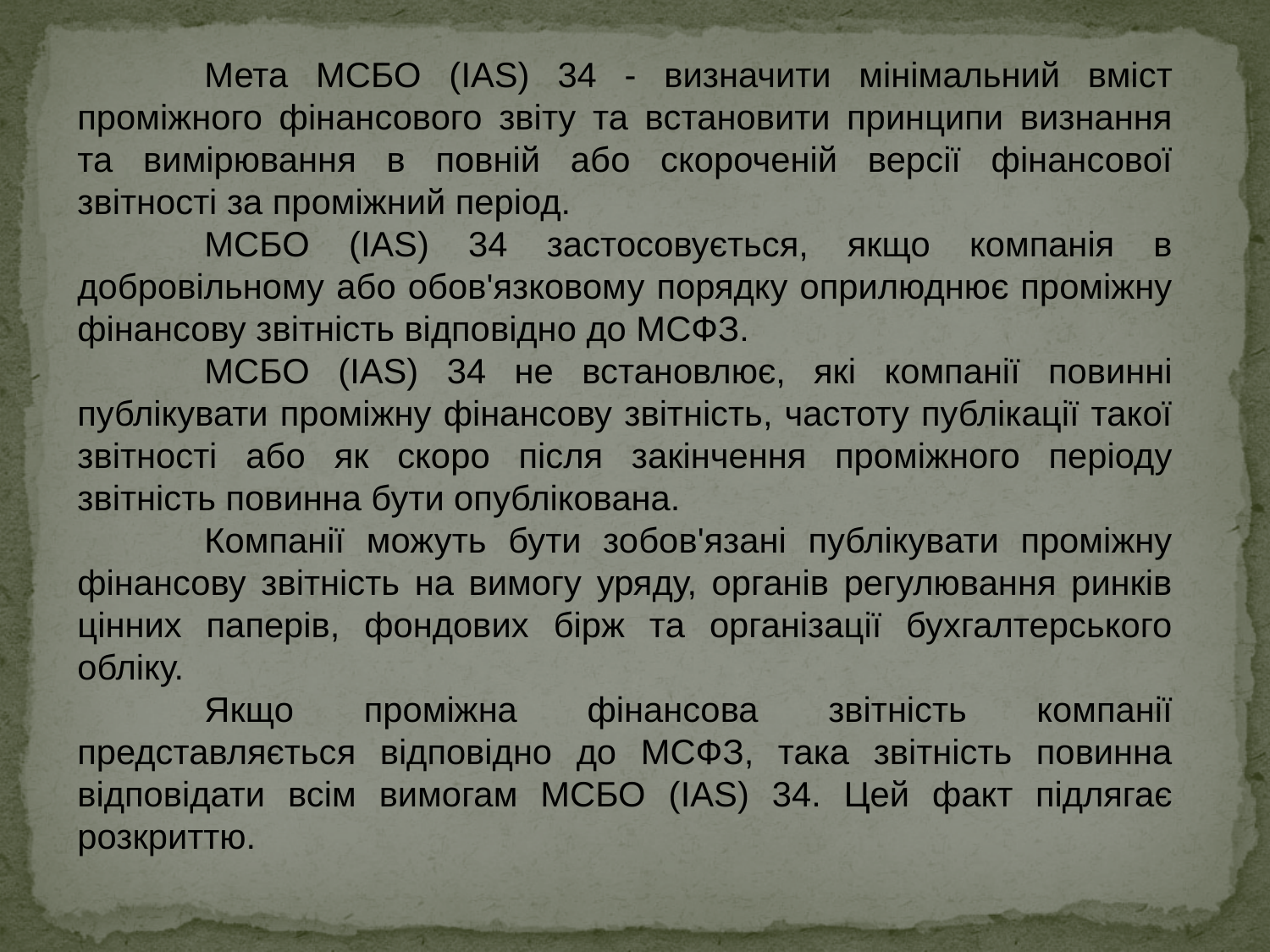

Мета МСБО (IAS) 34 - визначити мінімальний вміст проміжного фінансового звіту та встановити принципи визнання та вимірювання в повній або скороченій версії фінансової звітності за проміжний період.
	МСБО (IAS) 34 застосовується, якщо компанія в добровільному або обов'язковому порядку оприлюднює проміжну фінансову звітність відповідно до МСФЗ.
	МСБО (IAS) 34 не встановлює, які компанії повинні публікувати проміжну фінансову звітність, частоту публікації такої звітності або як скоро після закінчення проміжного періоду звітність повинна бути опублікована.
	Компанії можуть бути зобов'язані публікувати проміжну фінансову звітність на вимогу уряду, органів регулювання ринків цінних паперів, фондових бірж та організації бухгалтерського обліку.
	Якщо проміжна фінансова звітність компанії представляється відповідно до МСФЗ, така звітність повинна відповідати всім вимогам МСБО (IAS) 34. Цей факт підлягає розкриттю.